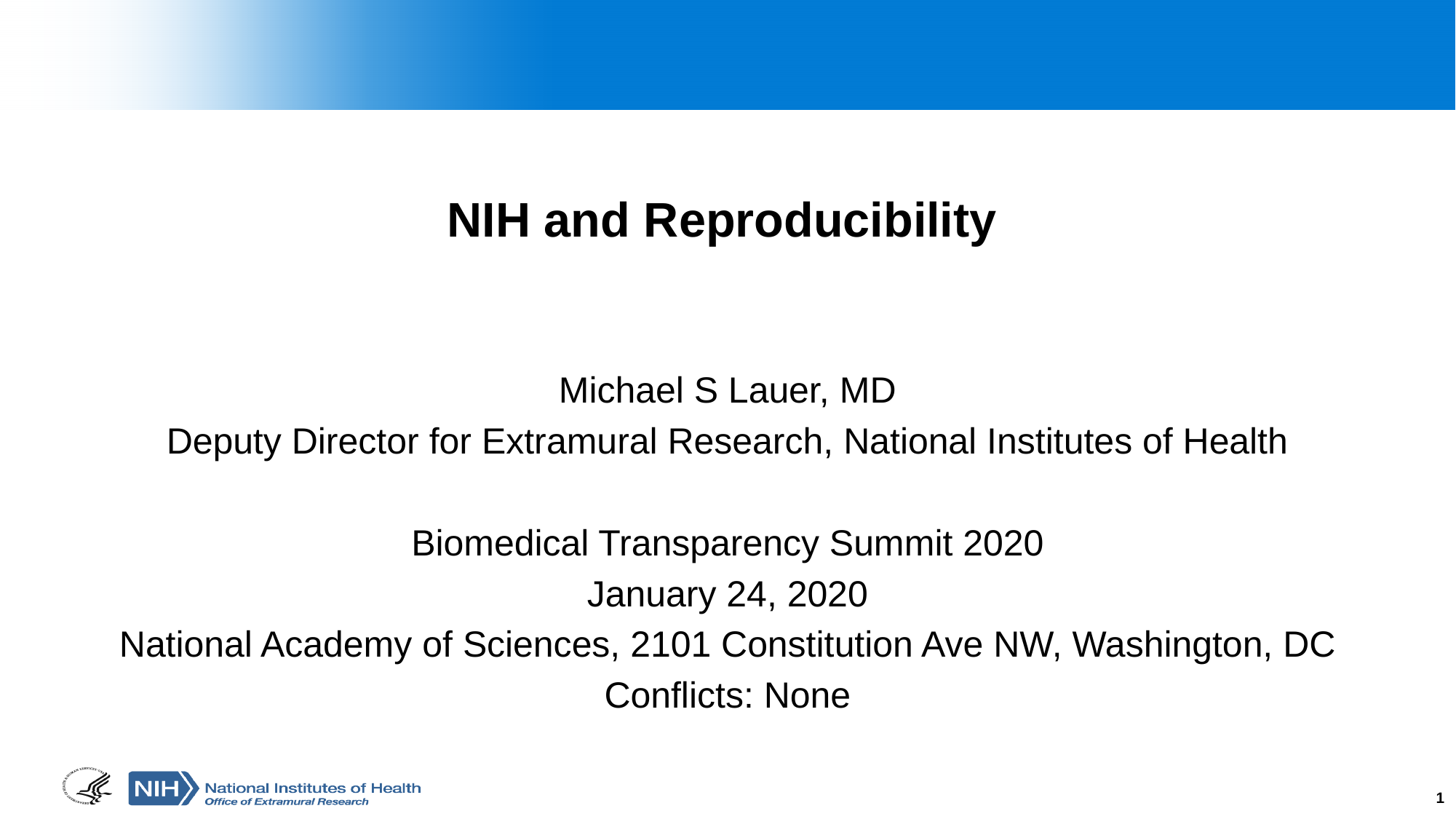

# NIH and Reproducibility

Michael S Lauer, MD
Deputy Director for Extramural Research, National Institutes of Health

Biomedical Transparency Summit 2020
January 24, 2020
National Academy of Sciences, 2101 Constitution Ave NW, Washington, DC
Conflicts: None

1